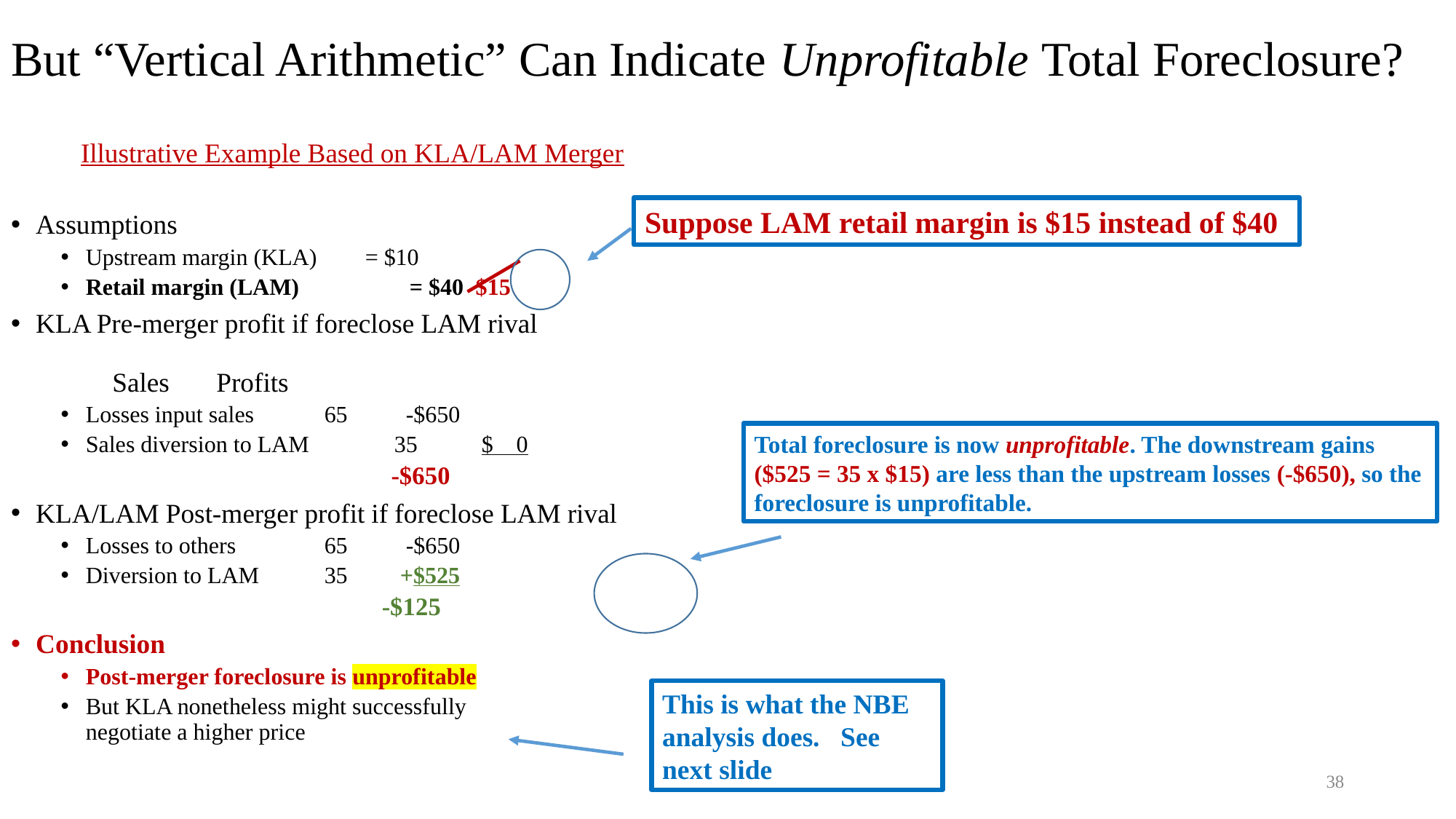

# But “Vertical Arithmetic” Can Indicate Unprofitable Total Foreclosure?
	Illustrative Example Based on KLA/LAM Merger
Assumptions
Upstream margin (KLA)	= $10
Retail margin (LAM)                   = $40  $15
KLA Pre-merger profit if foreclose LAM rival
			 	 Sales       Profits
Losses input sales 		     65	       -$650
Sales diversion to LAM	     35	        $    0
			                                                    -$650
KLA/LAM Post-merger profit if foreclose LAM rival
Losses to others		     65	       -$650
Diversion to LAM		     35	      +$525
			                                                  -$125
Conclusion
Post-merger foreclosure is unprofitable
But KLA nonetheless might successfully
negotiate a higher price
Suppose LAM retail margin is $15 instead of $40

Total foreclosure is now unprofitable. The downstream gains ($525 = 35 x $15) are less than the upstream losses (-$650), so the foreclosure is unprofitable.

This is what the NBE analysis does.   See next slide
38